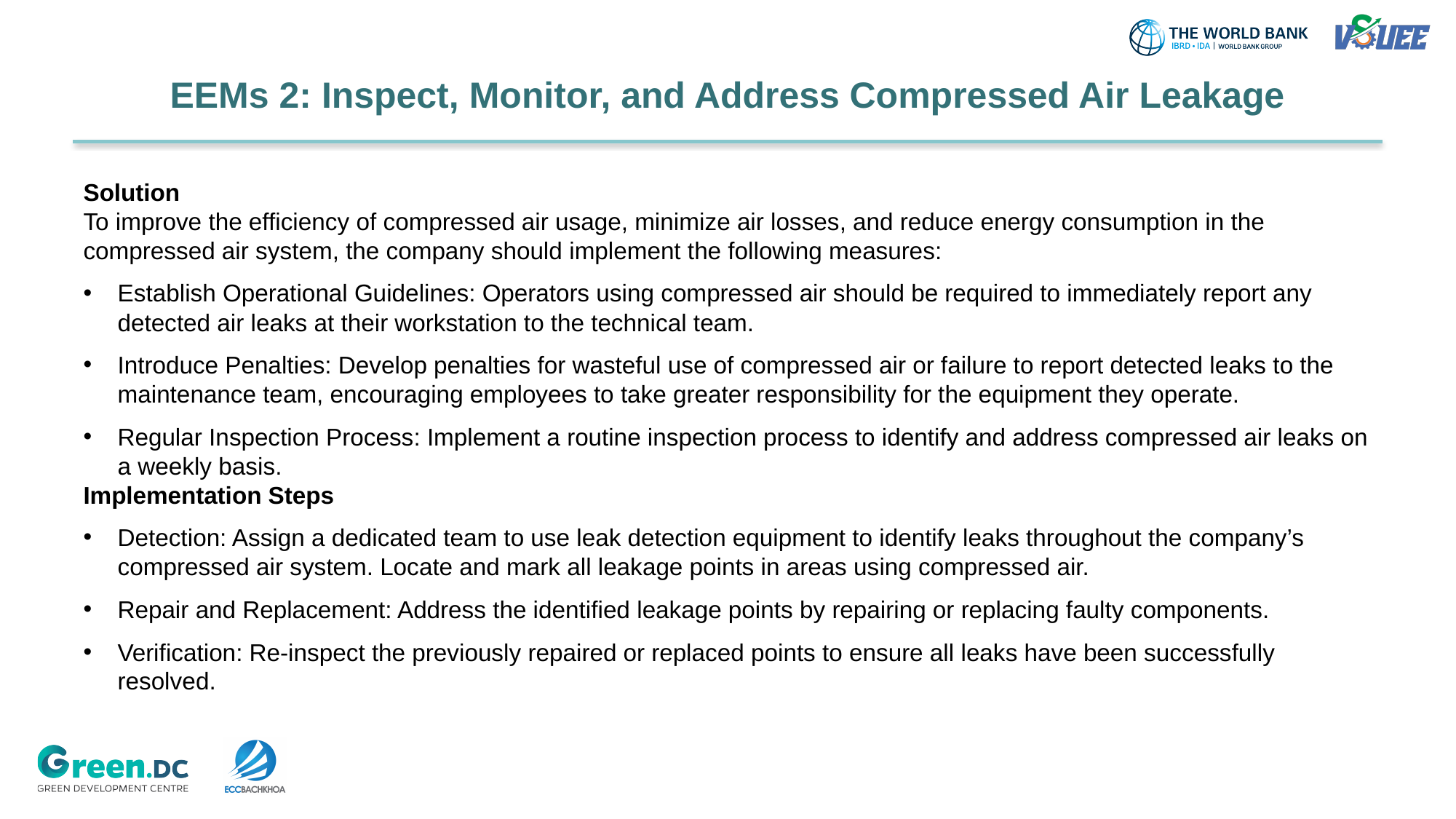

# EEMs 2: Inspect, Monitor, and Address Compressed Air Leakage
Solution
To improve the efficiency of compressed air usage, minimize air losses, and reduce energy consumption in the compressed air system, the company should implement the following measures:
Establish Operational Guidelines: Operators using compressed air should be required to immediately report any detected air leaks at their workstation to the technical team.
Introduce Penalties: Develop penalties for wasteful use of compressed air or failure to report detected leaks to the maintenance team, encouraging employees to take greater responsibility for the equipment they operate.
Regular Inspection Process: Implement a routine inspection process to identify and address compressed air leaks on a weekly basis.
Implementation Steps
Detection: Assign a dedicated team to use leak detection equipment to identify leaks throughout the company’s compressed air system. Locate and mark all leakage points in areas using compressed air.
Repair and Replacement: Address the identified leakage points by repairing or replacing faulty components.
Verification: Re-inspect the previously repaired or replaced points to ensure all leaks have been successfully resolved.